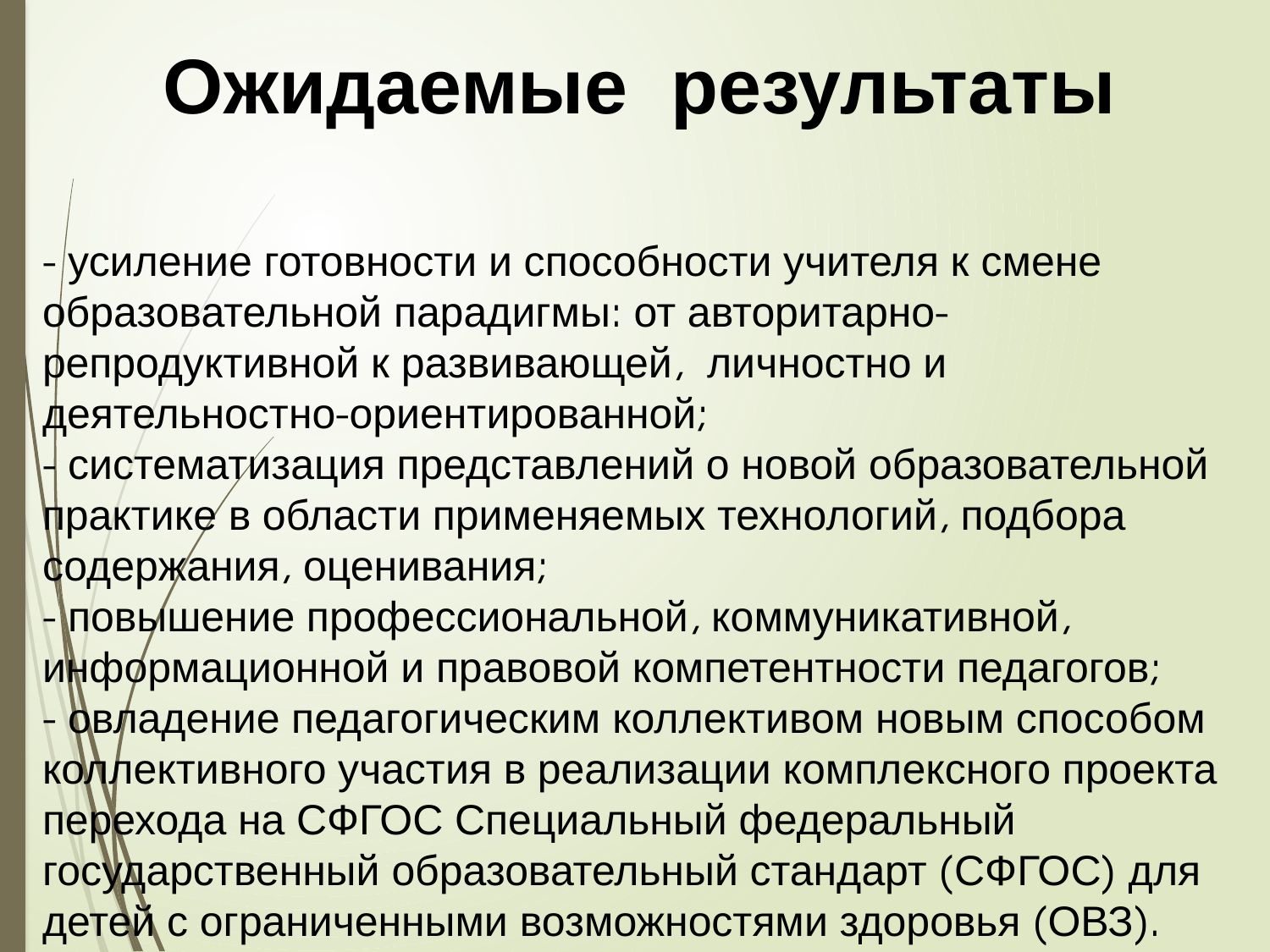

Ожидаемые  результаты

- усиление готовности и способности учителя к смене образовательной парадигмы: от авторитарно-репродуктивной к развивающей,  личностно и деятельностно-ориентированной;
- систематизация представлений о новой образовательной практике в области применяемых технологий, подбора содержания, оценивания;
- повышение профессиональной, коммуникативной, информационной и правовой компетентности педагогов;
- овладение педагогическим коллективом новым способом коллективного участия в реализации комплексного проекта перехода на СФГОС Специальный федеральный государственный образовательный стандарт (СФГОС) для детей с ограниченными возможностями здоровья (ОВЗ).